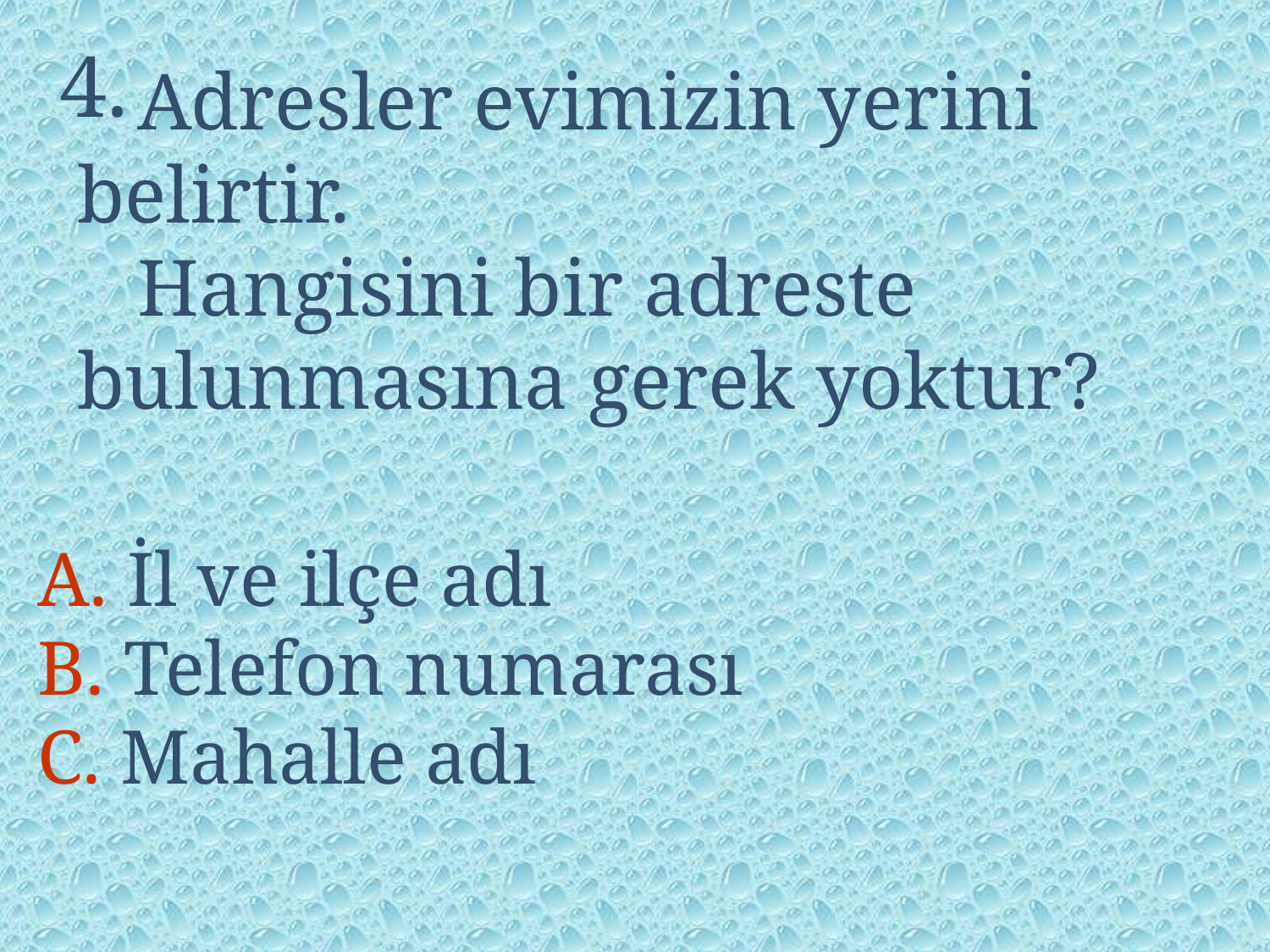

4.
   Adresler evimizin yerini belirtir.
   Hangisini bir adreste bulunmasına gerek yoktur?
A. İl ve ilçe adı
B. Telefon numarası
C. Mahalle adı